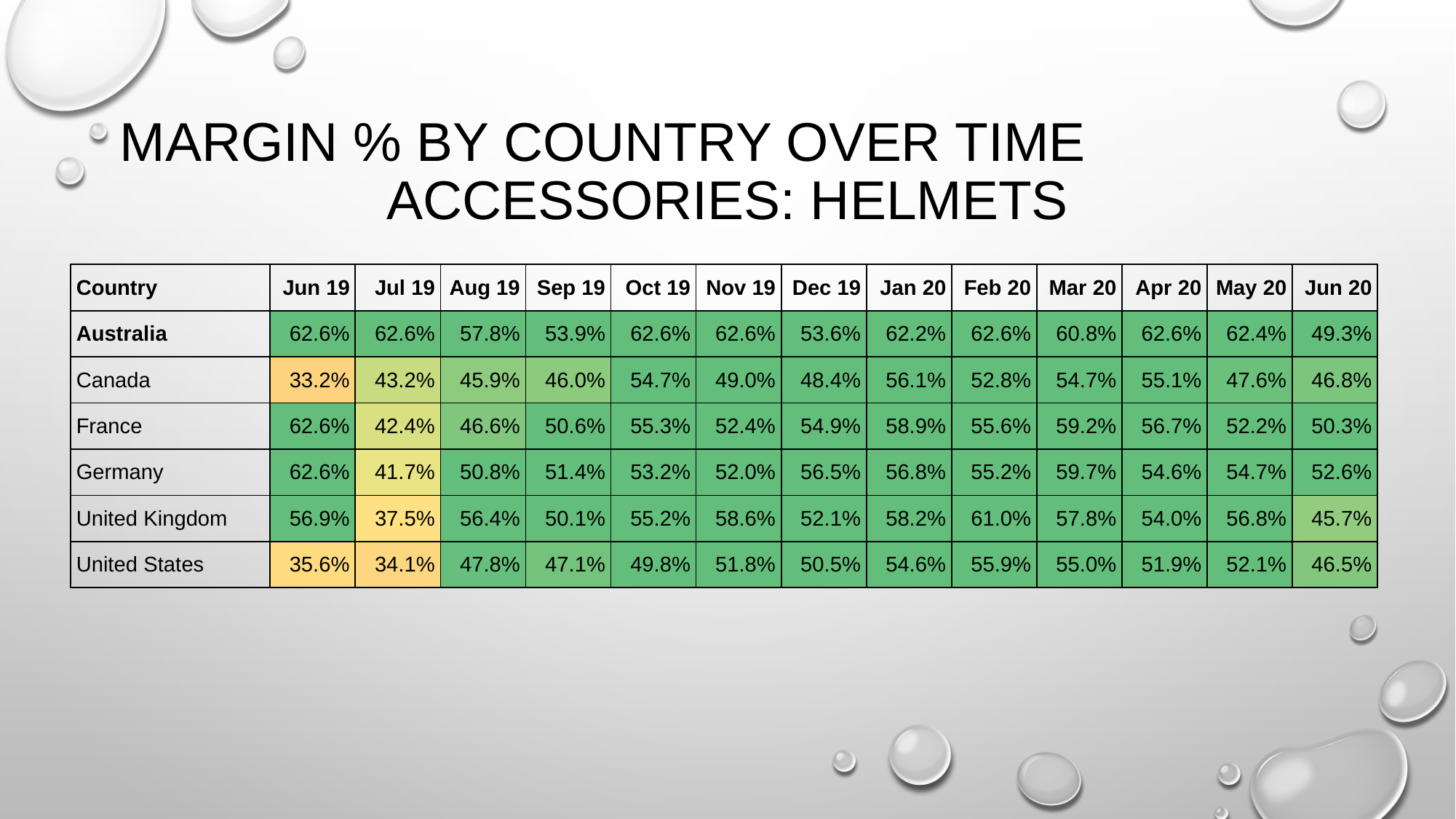

# Margin % by Country over time
Accessories: Helmets
| Country | Jun 19 | Jul 19 | Aug 19 | Sep 19 | Oct 19 | Nov 19 | Dec 19 | Jan 20 | Feb 20 | Mar 20 | Apr 20 | May 20 | Jun 20 |
| --- | --- | --- | --- | --- | --- | --- | --- | --- | --- | --- | --- | --- | --- |
| Australia | 62.6% | 62.6% | 57.8% | 53.9% | 62.6% | 62.6% | 53.6% | 62.2% | 62.6% | 60.8% | 62.6% | 62.4% | 49.3% |
| Canada | 33.2% | 43.2% | 45.9% | 46.0% | 54.7% | 49.0% | 48.4% | 56.1% | 52.8% | 54.7% | 55.1% | 47.6% | 46.8% |
| France | 62.6% | 42.4% | 46.6% | 50.6% | 55.3% | 52.4% | 54.9% | 58.9% | 55.6% | 59.2% | 56.7% | 52.2% | 50.3% |
| Germany | 62.6% | 41.7% | 50.8% | 51.4% | 53.2% | 52.0% | 56.5% | 56.8% | 55.2% | 59.7% | 54.6% | 54.7% | 52.6% |
| United Kingdom | 56.9% | 37.5% | 56.4% | 50.1% | 55.2% | 58.6% | 52.1% | 58.2% | 61.0% | 57.8% | 54.0% | 56.8% | 45.7% |
| United States | 35.6% | 34.1% | 47.8% | 47.1% | 49.8% | 51.8% | 50.5% | 54.6% | 55.9% | 55.0% | 51.9% | 52.1% | 46.5% |